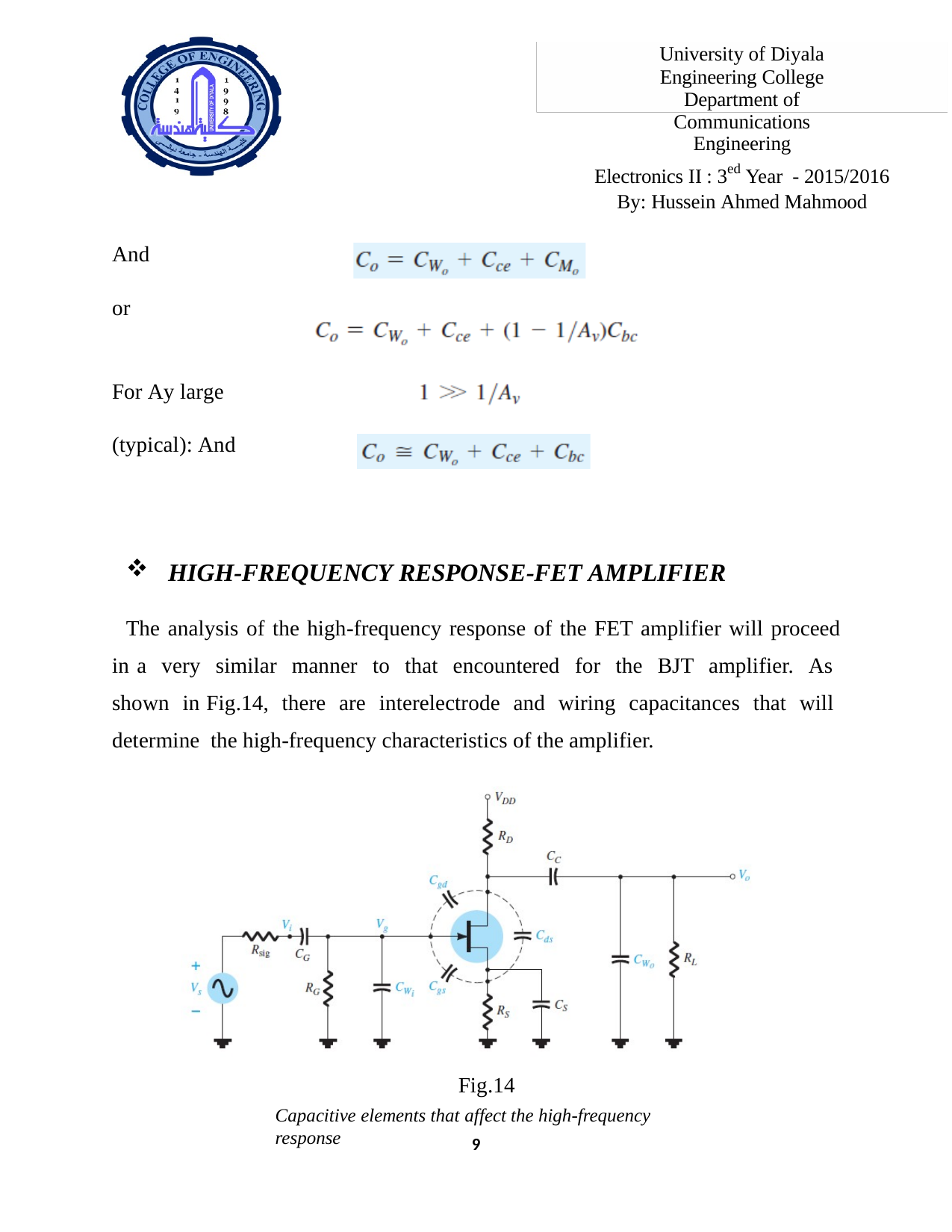

University of Diyala Engineering College
Department of Communications Engineering
Electronics II : 3ed Year  - 2015/2016 By: Hussein Ahmed Mahmood
And

or

For Ay large (typical): And

HIGH-FREQUENCY RESPONSE-FET AMPLIFIER

The analysis of the high-frequency response of the FET amplifier will proceed in a  very  similar  manner  to  that  encountered  for  the  BJT  amplifier.  As  shown  in Fig.14,  there  are  interelectrode  and  wiring  capacitances  that  will  determine  the high-frequency characteristics of the amplifier.

Fig.14
Capacitive elements that affect the high-frequency response

9